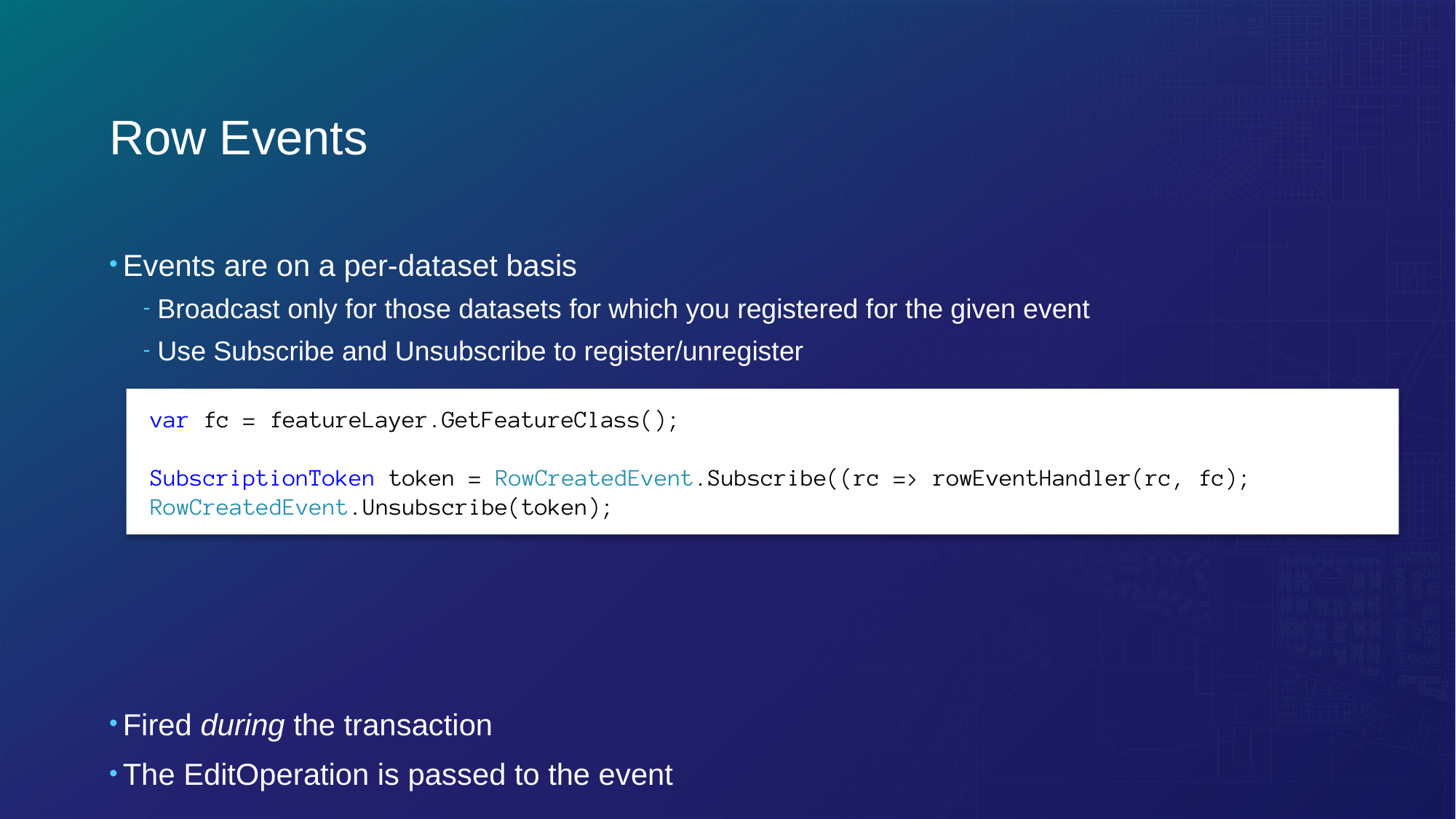

# Row Events
Events are on a per-dataset basis
Broadcast only for those datasets for which you registered for the given event
Use Subscribe and Unsubscribe to register/unregister

Fired during the transaction
The EditOperation is passed to the event

 var fc = featureLayer.GetFeatureClass();

 SubscriptionToken token = RowCreatedEvent.Subscribe((rc => rowEventHandler(rc, fc);
 RowCreatedEvent.Unsubscribe(token);